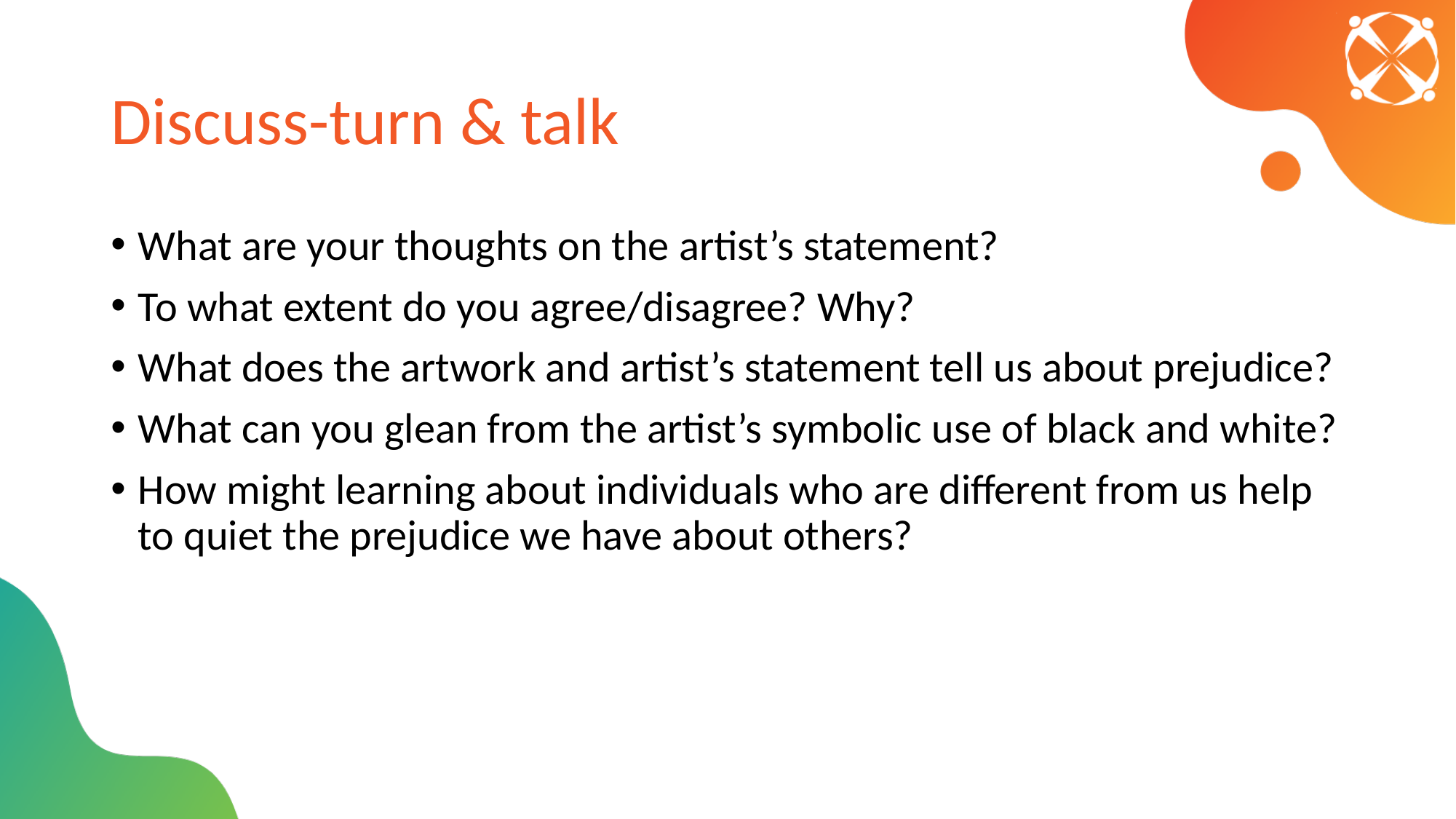

# Discuss-turn & talk
What are your thoughts on the artist’s statement?
To what extent do you agree/disagree? Why?
What does the artwork and artist’s statement tell us about prejudice?
What can you glean from the artist’s symbolic use of black and white?
How might learning about individuals who are different from us help to quiet the prejudice we have about others?